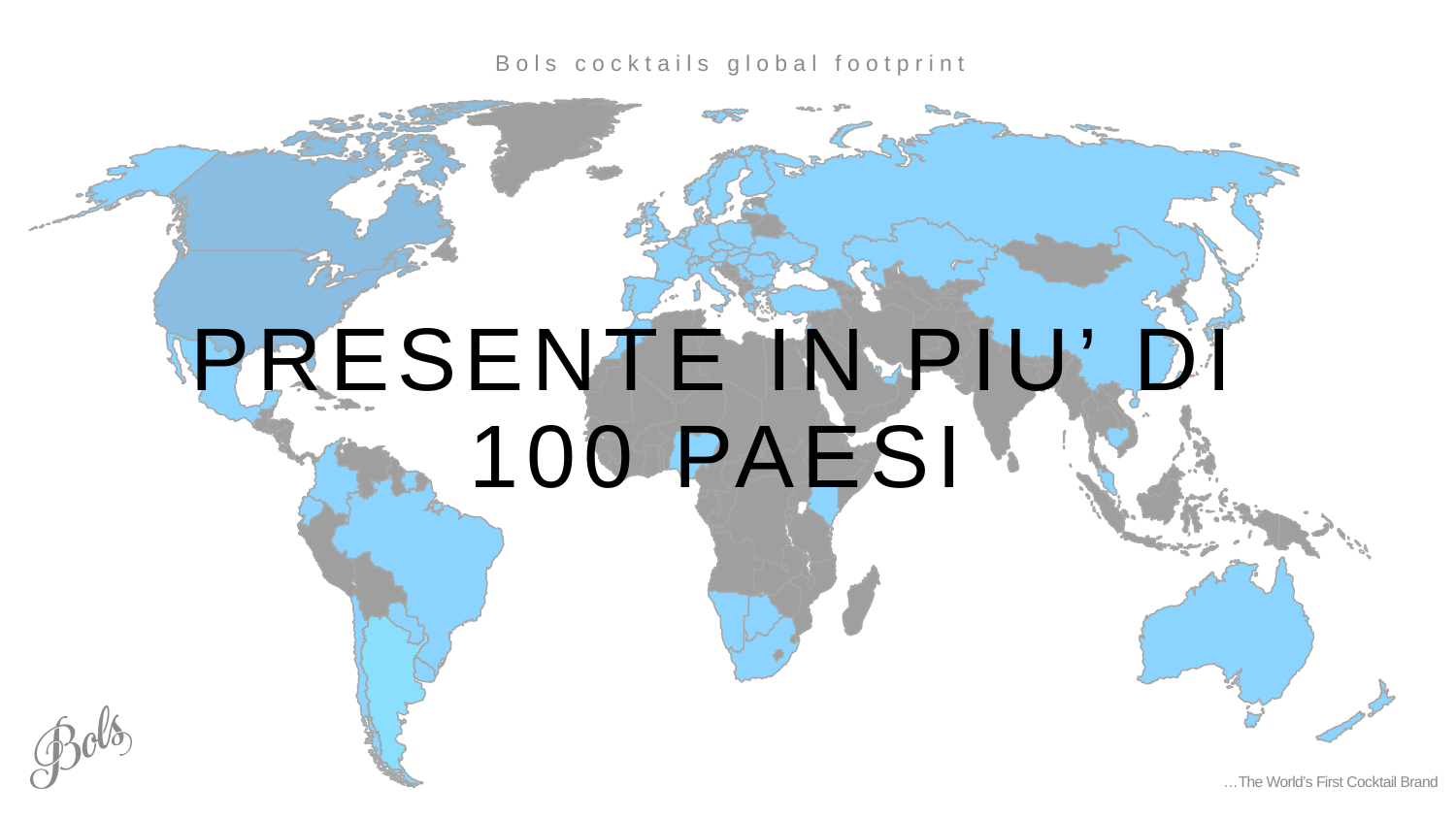

Bols cocktails global footprint

PRESENTE in PIU’ DI 100 PAESI